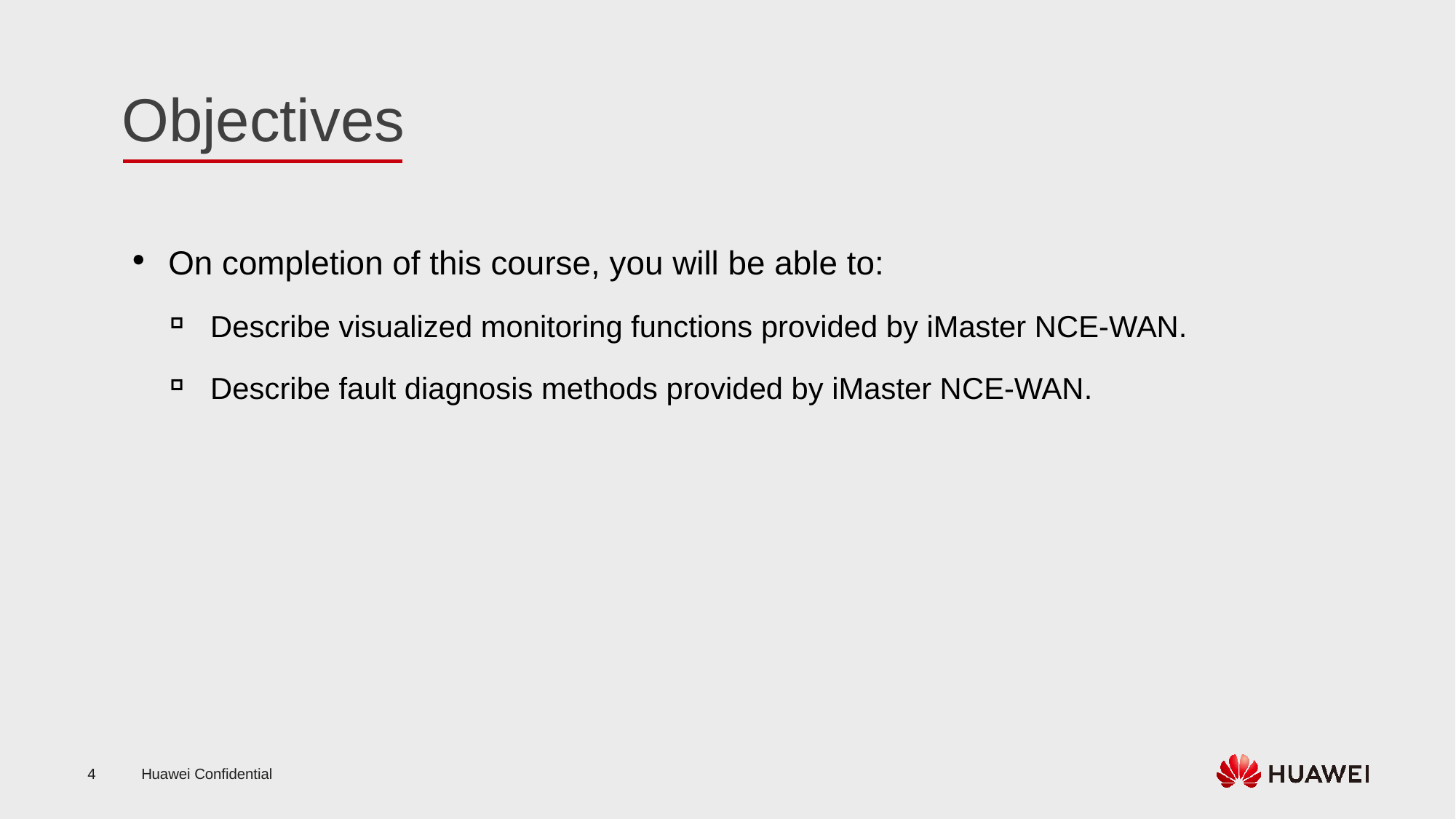

On completion of this course, you will be able to:
Describe visualized monitoring functions provided by iMaster NCE-WAN.
Describe fault diagnosis methods provided by iMaster NCE-WAN.